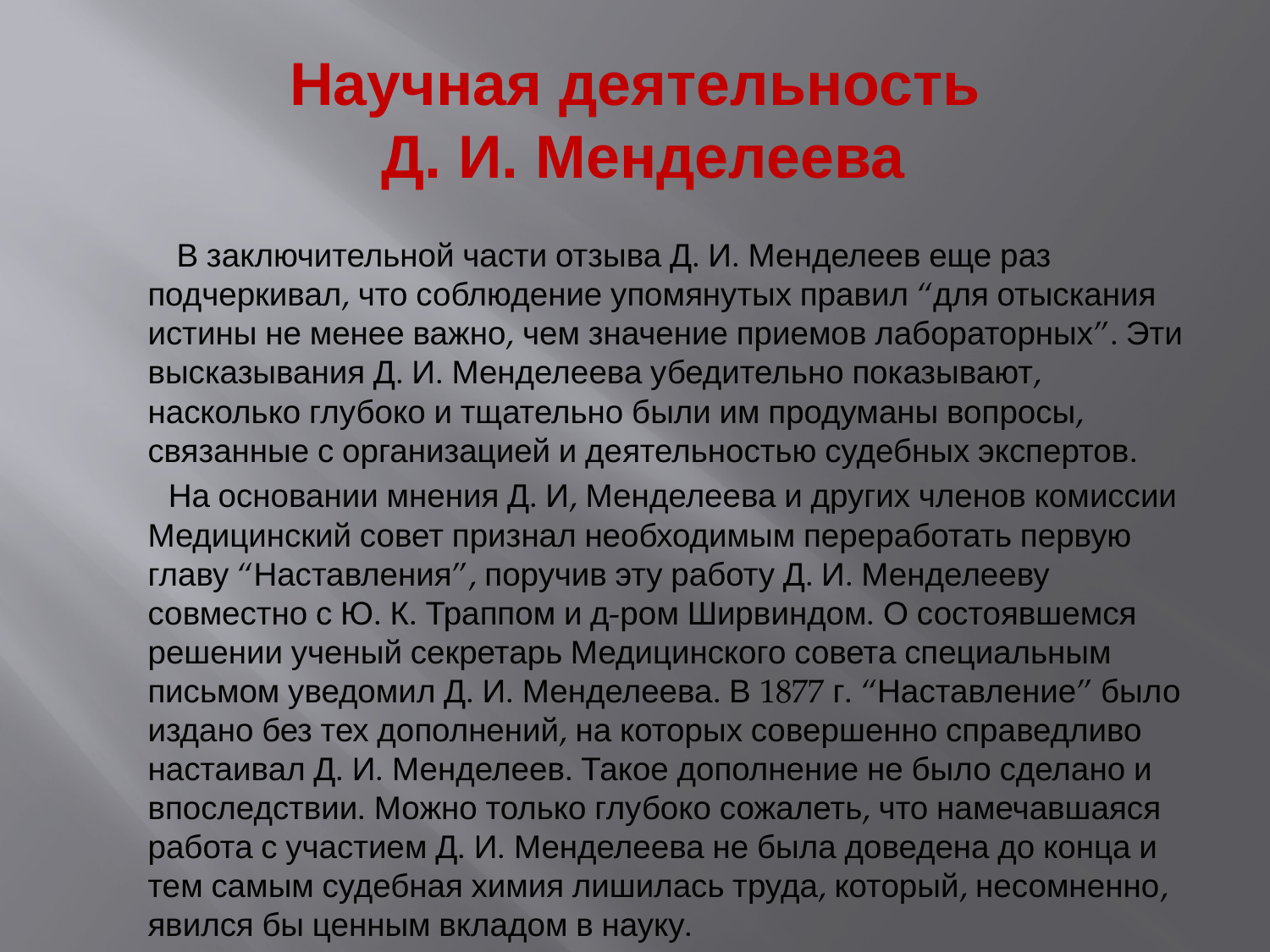

# Научная деятельность Д. И. Менделеева
          В заключительной части отзыва Д. И. Менделеев еще раз подчеркивал, что соблюдение упомянутых правил “для отыскания истины не менее важно, чем значение приемов лабораторных”. Эти высказывания Д. И. Менделеева убедительно показывают, насколько глубоко и тщательно были им продуманы вопросы, связанные с организацией и деятельностью судебных экспертов.
         На основании мнения Д. И, Менделеева и других членов комиссии Медицинский совет признал необходимым переработать первую главу “Наставления”, поручив эту работу Д. И. Менделееву совместно с Ю. К. Траппом и д-ром Ширвиндом. О состоявшемся решении ученый секретарь Медицинского совета специальным письмом уведомил Д. И. Менделеева. В 1877 г. “Наставление” было издано без тех дополнений, на которых совершенно справедливо настаивал Д. И. Менделеев. Такое дополнение не было сделано и впоследствии. Можно только глубоко сожалеть, что намечавшаяся работа с участием Д. И. Менделеева не была доведена до конца и тем самым судебная химия лишилась труда, который, несомненно, явился бы ценным вкладом в науку.